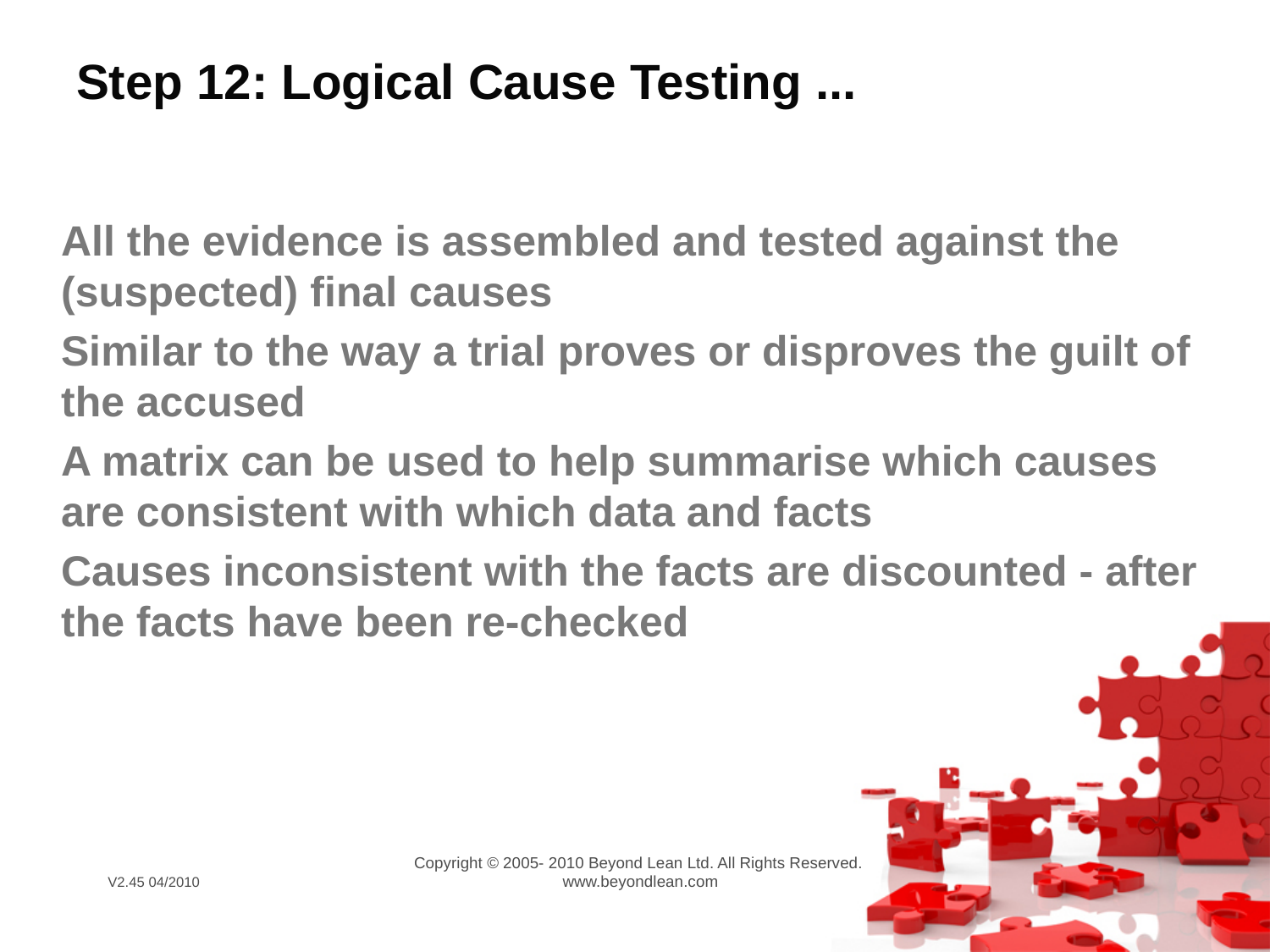

# Step 12: Logical Cause Testing ...
All the evidence is assembled and tested against the (suspected) final causes
Similar to the way a trial proves or disproves the guilt of the accused
A matrix can be used to help summarise which causes are consistent with which data and facts
Causes inconsistent with the facts are discounted - after the facts have been re-checked